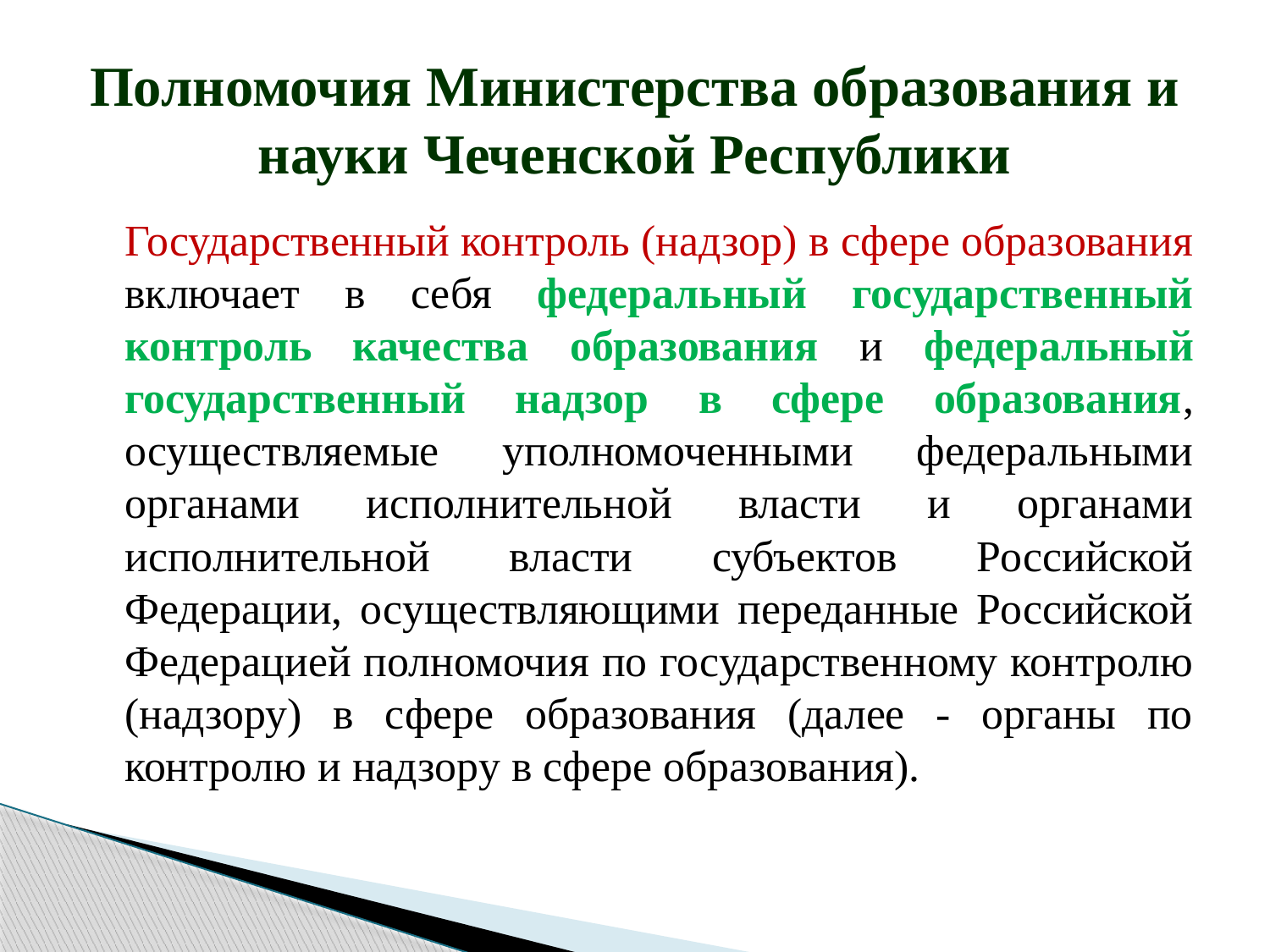

# Полномочия Министерства образования и науки Чеченской Республики
   Государственный контроль (надзор) в сфере образования включает в себя федеральный государственный контроль качества образования и федеральный государственный надзор в сфере образования, осуществляемые уполномоченными федеральными органами исполнительной власти и органами исполнительной власти субъектов Российской Федерации, осуществляющими переданные Российской Федерацией полномочия по государственному контролю (надзору) в сфере образования (далее - органы по контролю и надзору в сфере образования).